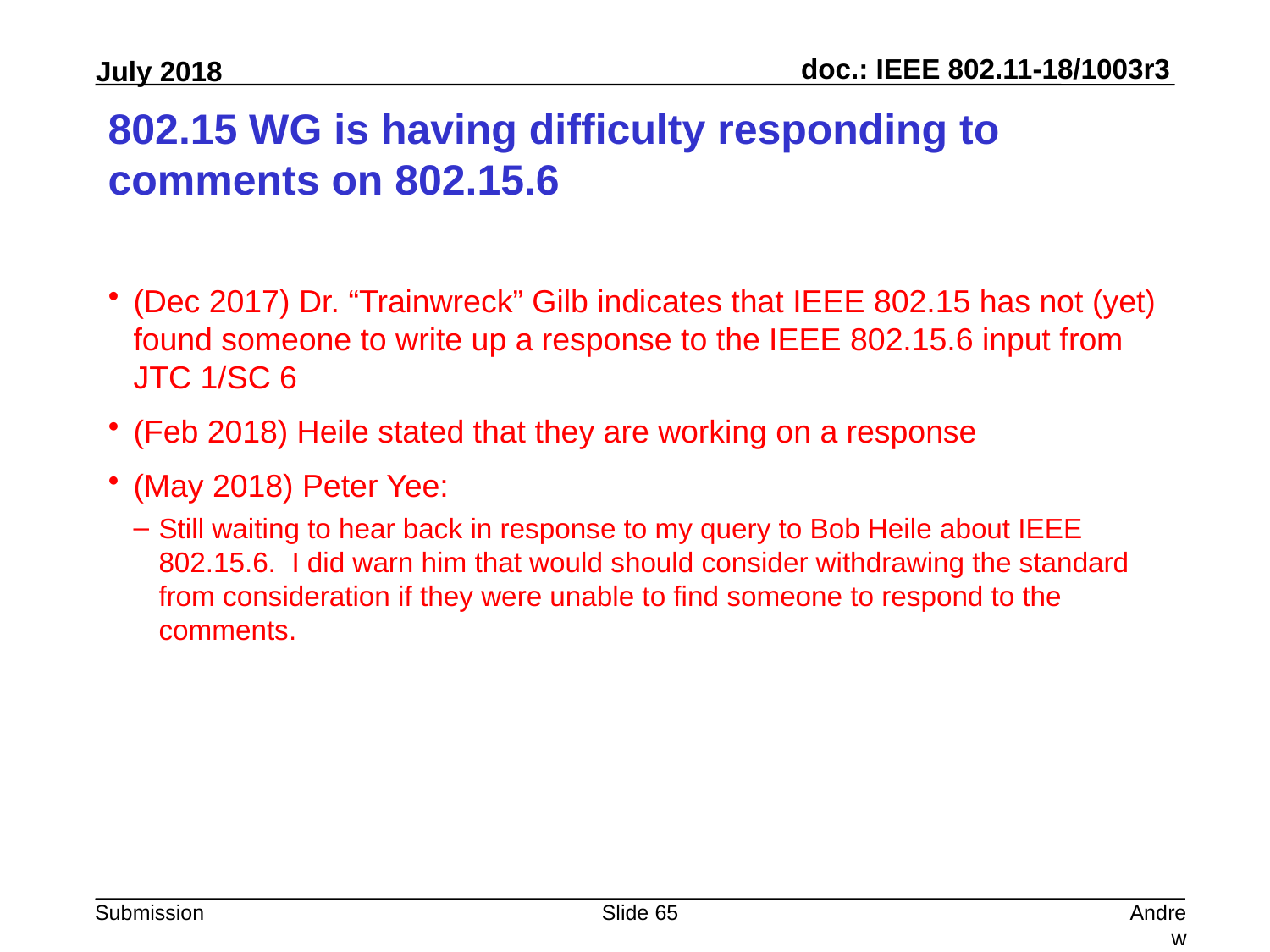

# 802.15 WG is having difficulty responding to comments on 802.15.6
(Dec 2017) Dr. “Trainwreck” Gilb indicates that IEEE 802.15 has not (yet) found someone to write up a response to the IEEE 802.15.6 input from JTC 1/SC 6
(Feb 2018) Heile stated that they are working on a response
(May 2018) Peter Yee:
Still waiting to hear back in response to my query to Bob Heile about IEEE 802.15.6.  I did warn him that would should consider withdrawing the standard from consideration if they were unable to find someone to respond to the comments.

Slide 65
Andrew Myles, Cisco